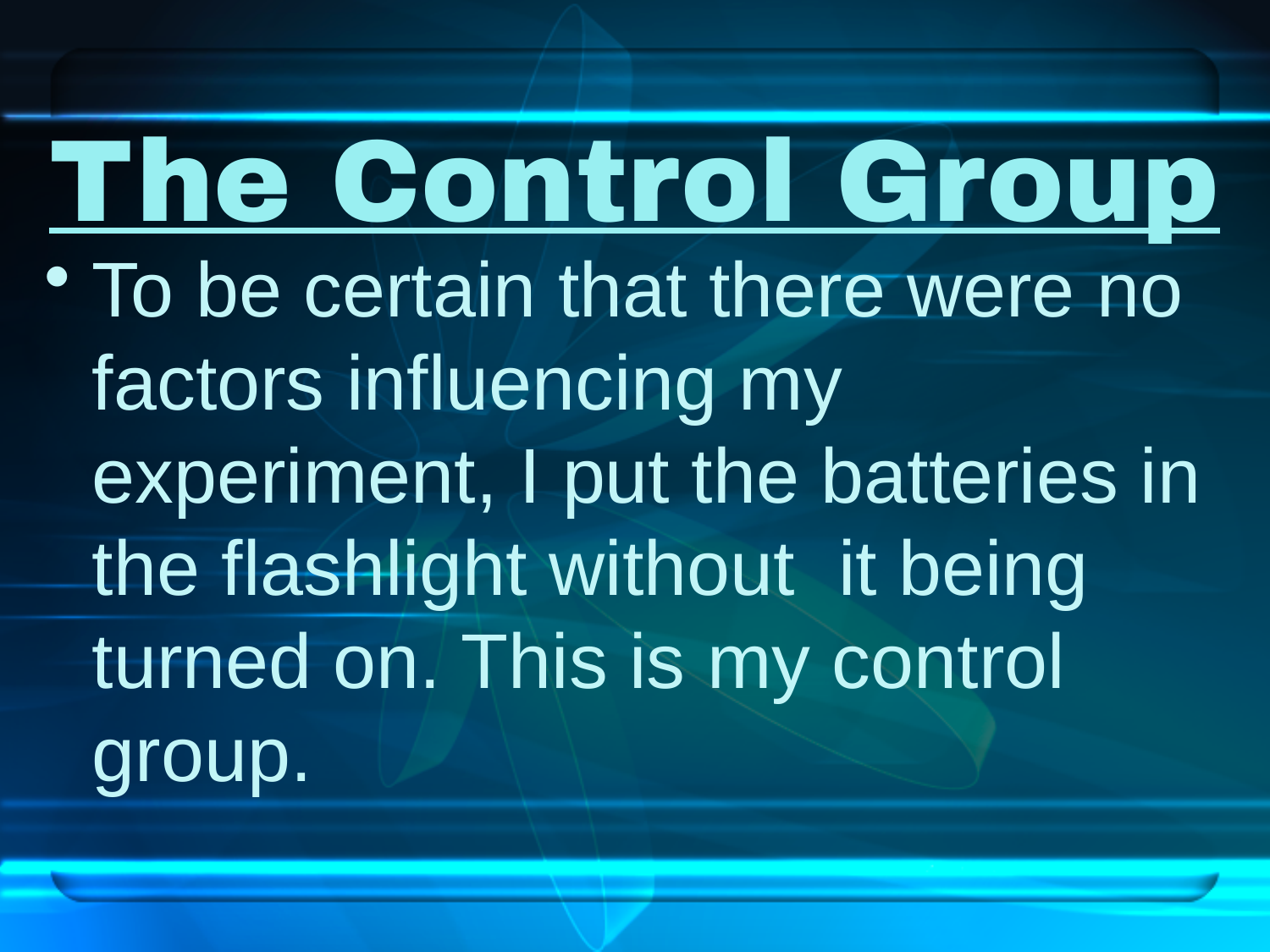

# The Control Group
To be certain that there were no factors influencing my experiment, I put the batteries in the flashlight without  it being turned on. This is my control group.